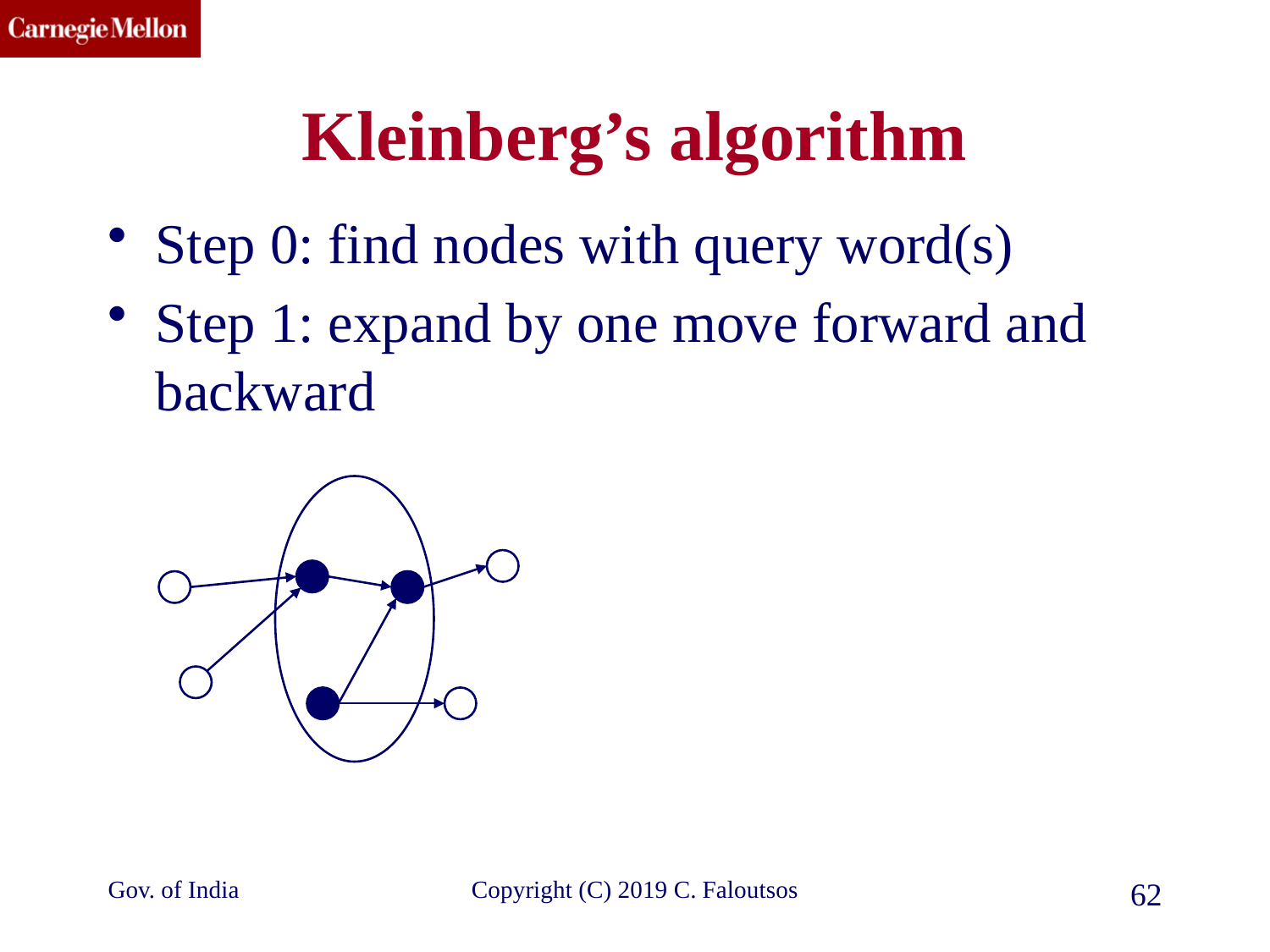

# Kleinberg’s algorithm
Step 0: find nodes with query word(s)
Step 1: expand by one move forward and backward

Gov. of India
Copyright (C) 2019 C. Faloutsos
62